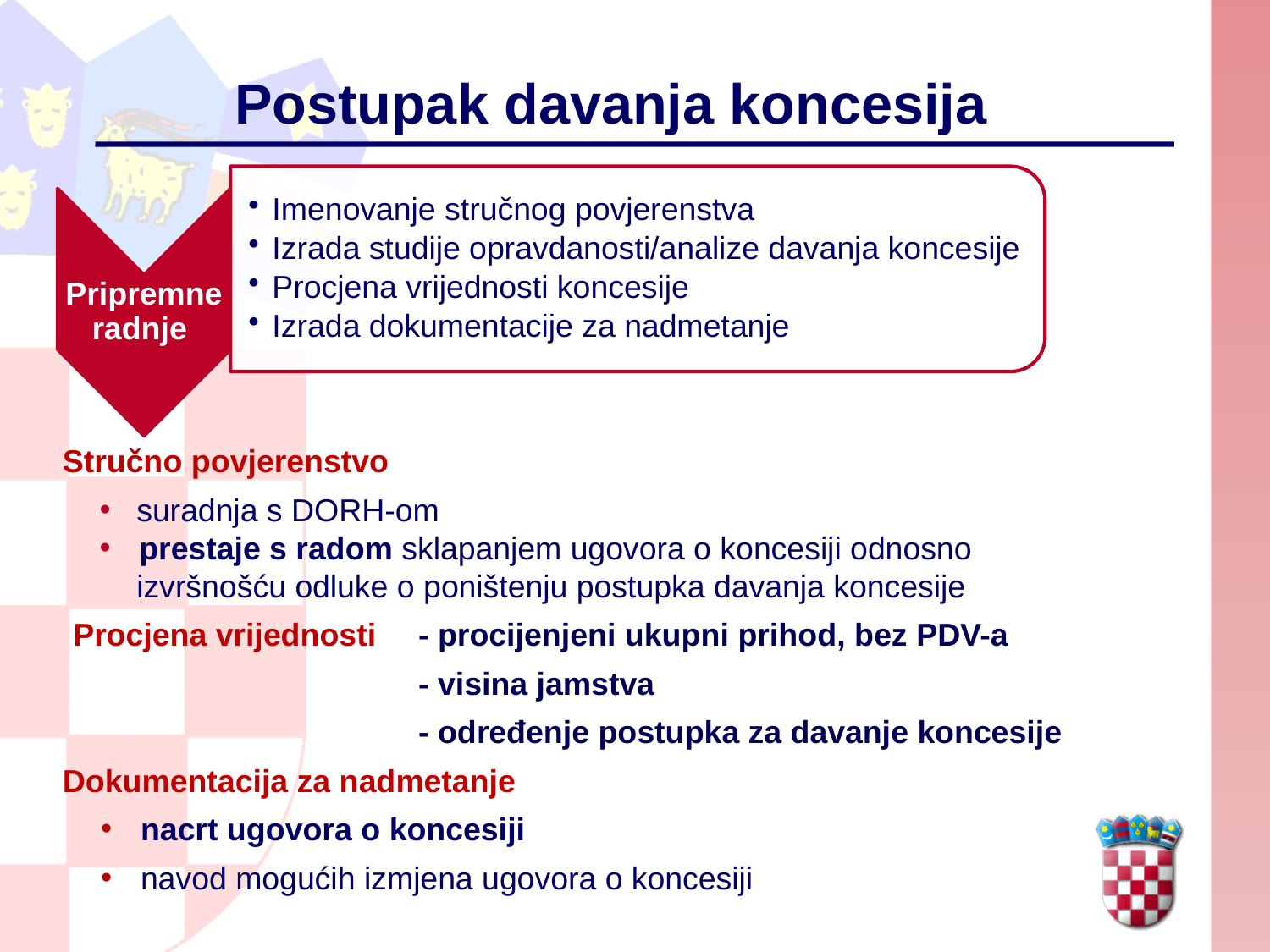

Postupak davanja koncesija
Pripremne radnje
Imenovanje stručnog povjerenstva
Izrada studije opravdanosti/analize davanja koncesije
Procjena vrijednosti koncesije
Izrada dokumentacije za nadmetanje

Stručno povjerenstvo
suradnja s DORH-om
prestaje s radom sklapanjem ugovora o koncesiji odnosno
izvršnošću odluke o poništenju postupka davanja koncesije
    Procjena vrijednosti 	- procijenjeni ukupni prihod, bez PDV-a
		           	- visina jamstva
		       	- određenje postupka za davanje koncesije
Dokumentacija za nadmetanje
nacrt ugovora o koncesiji
navod mogućih izmjena ugovora o koncesiji